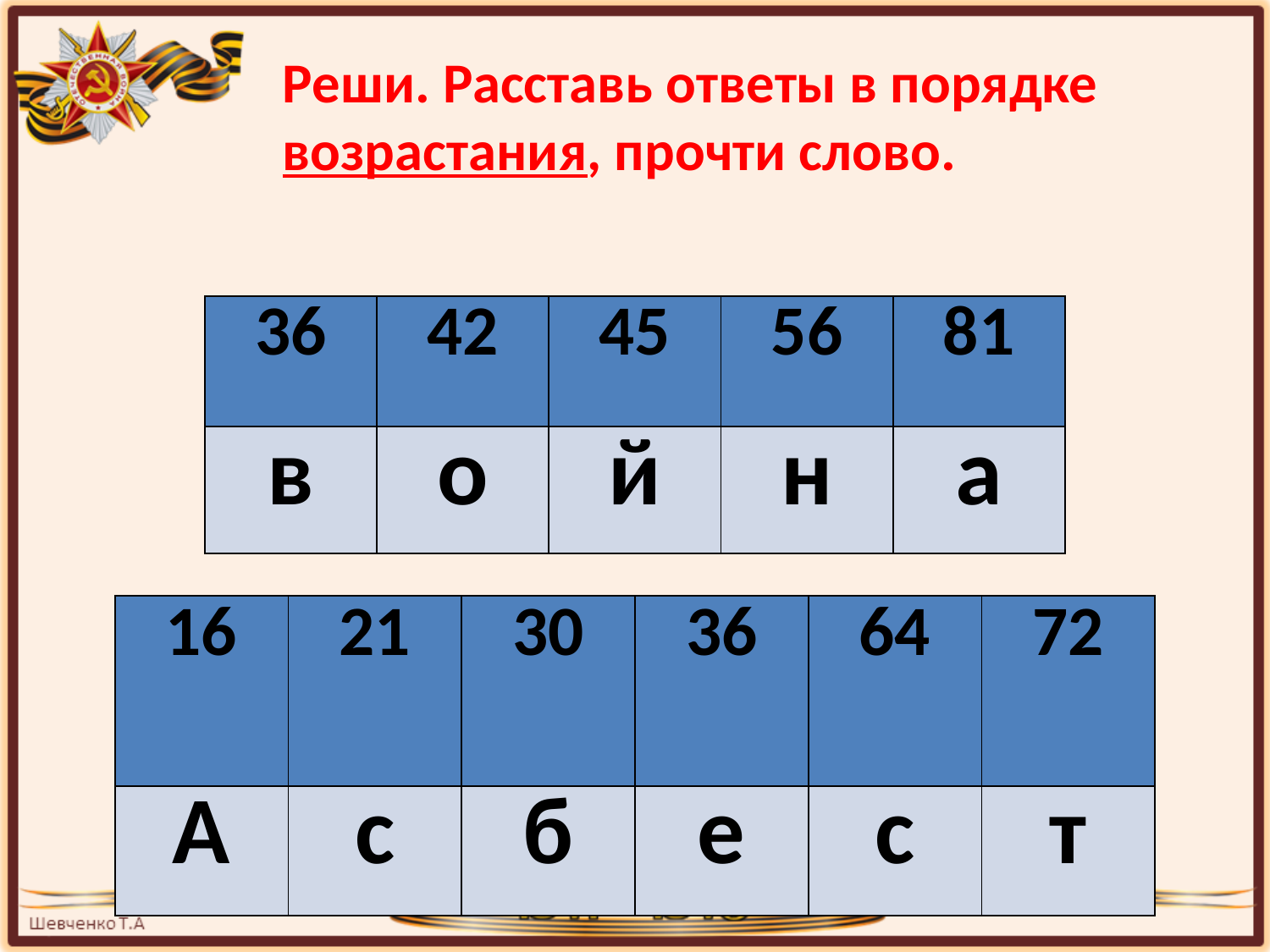

Реши. Расставь ответы в порядке возрастания, прочти слово.
| 36 | 42 | 45 | 56 | 81 |
| --- | --- | --- | --- | --- |
| в | о | й | н | а |
| 16 | 21 | 30 | 36 | 64 | 72 |
| --- | --- | --- | --- | --- | --- |
| А | с | б | е | с | т |